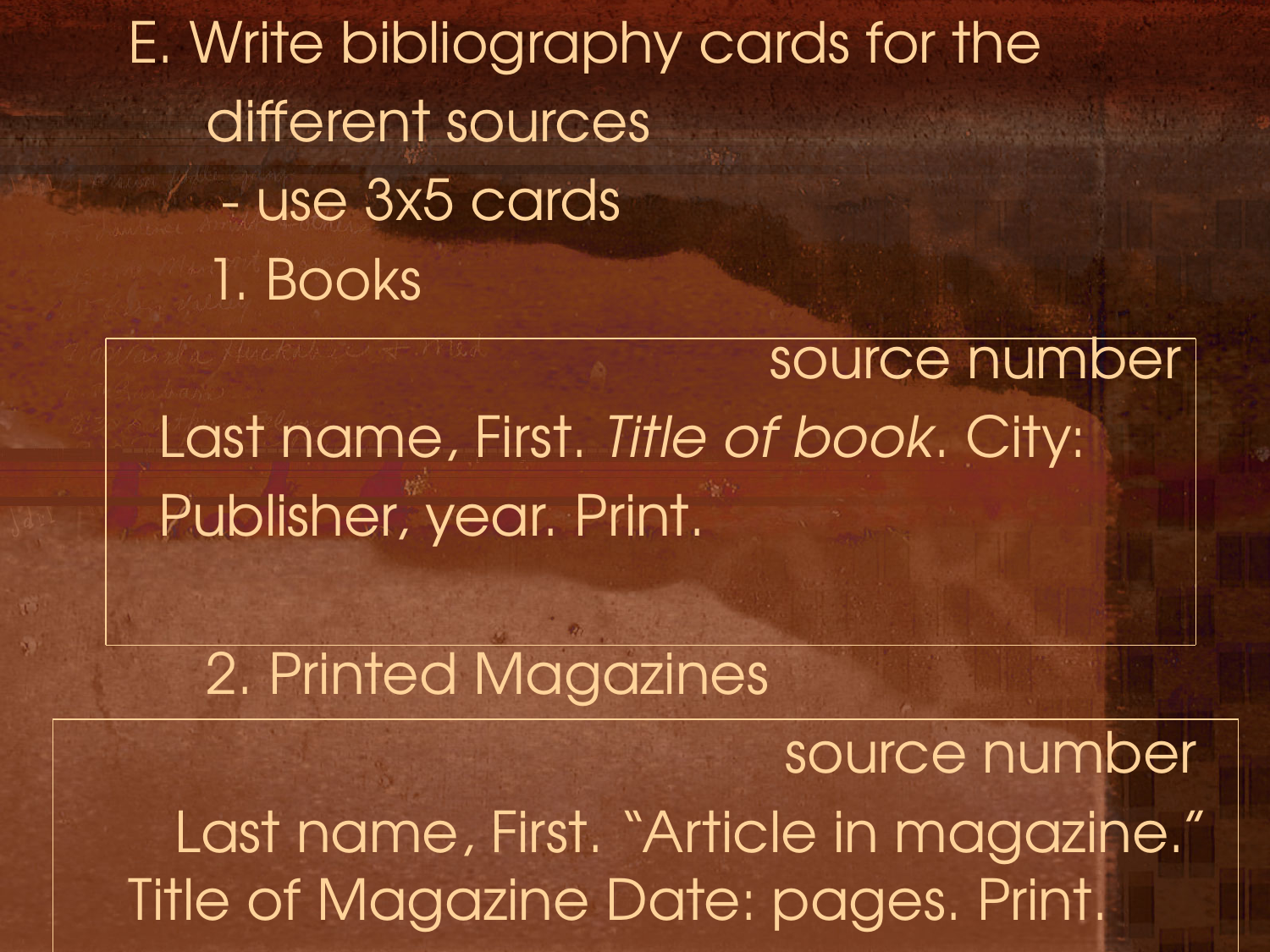

E. Write bibliography cards for the
           different sources
            - use 3x5 cards
           1. Books
                                               source number
        Last name, First. Title of book. City:
        Publisher, year. Print.

           2. Printed Magazines
                                                source number
         Last name, First. “Article in magazine.”    Title of Magazine Date: pages. Print.

#